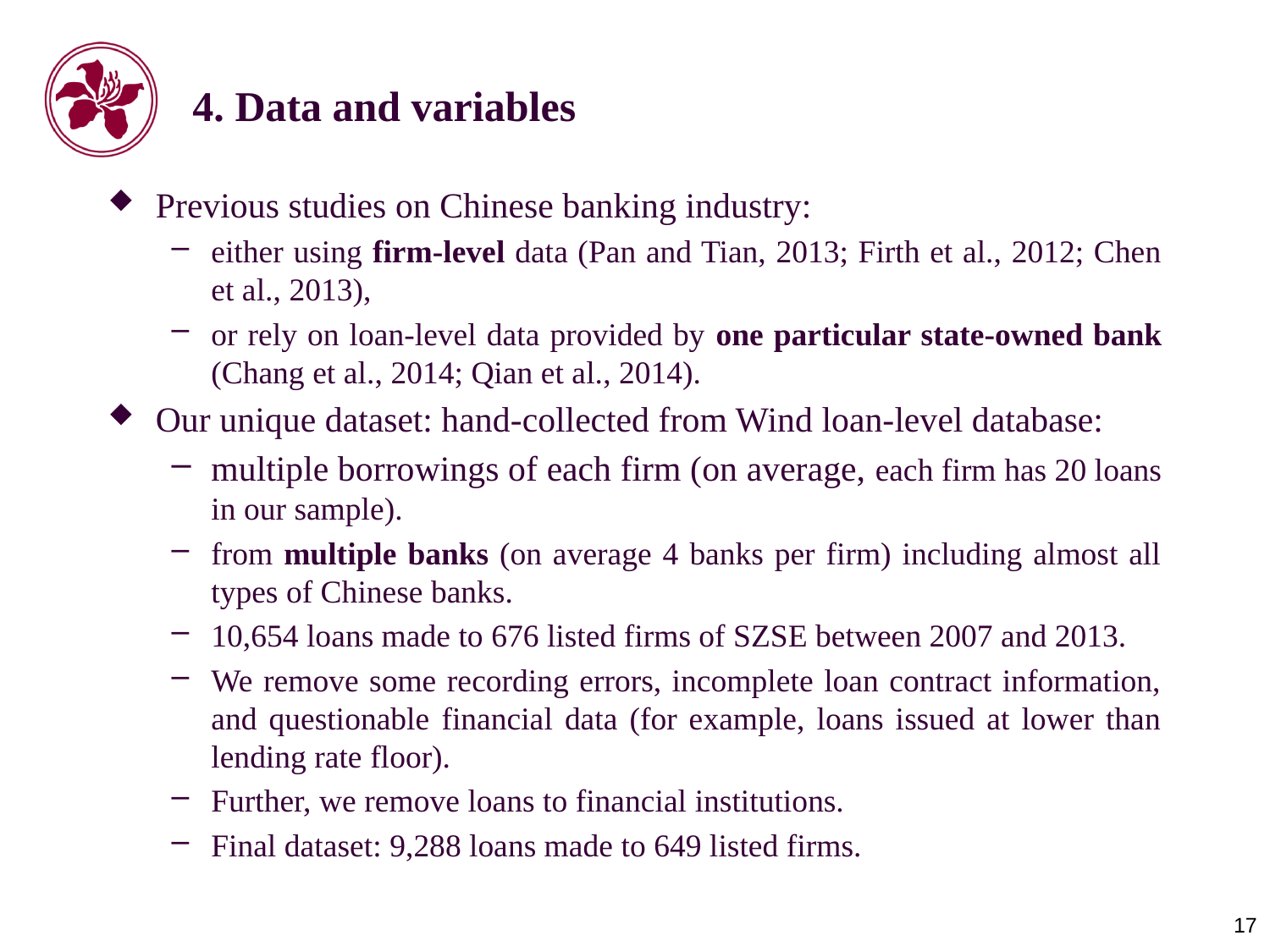

# 4. Data and variables
Previous studies on Chinese banking industry:
either using firm-level data (Pan and Tian, 2013; Firth et al., 2012; Chen et al., 2013),
or rely on loan-level data provided by one particular state-owned bank (Chang et al., 2014; Qian et al., 2014).
Our unique dataset: hand-collected from Wind loan-level database:
multiple borrowings of each firm (on average, each firm has 20 loans in our sample).
from multiple banks (on average 4 banks per firm) including almost all types of Chinese banks.
10,654 loans made to 676 listed firms of SZSE between 2007 and 2013.
We remove some recording errors, incomplete loan contract information, and questionable financial data (for example, loans issued at lower than lending rate floor).
Further, we remove loans to financial institutions.
Final dataset: 9,288 loans made to 649 listed firms.

17